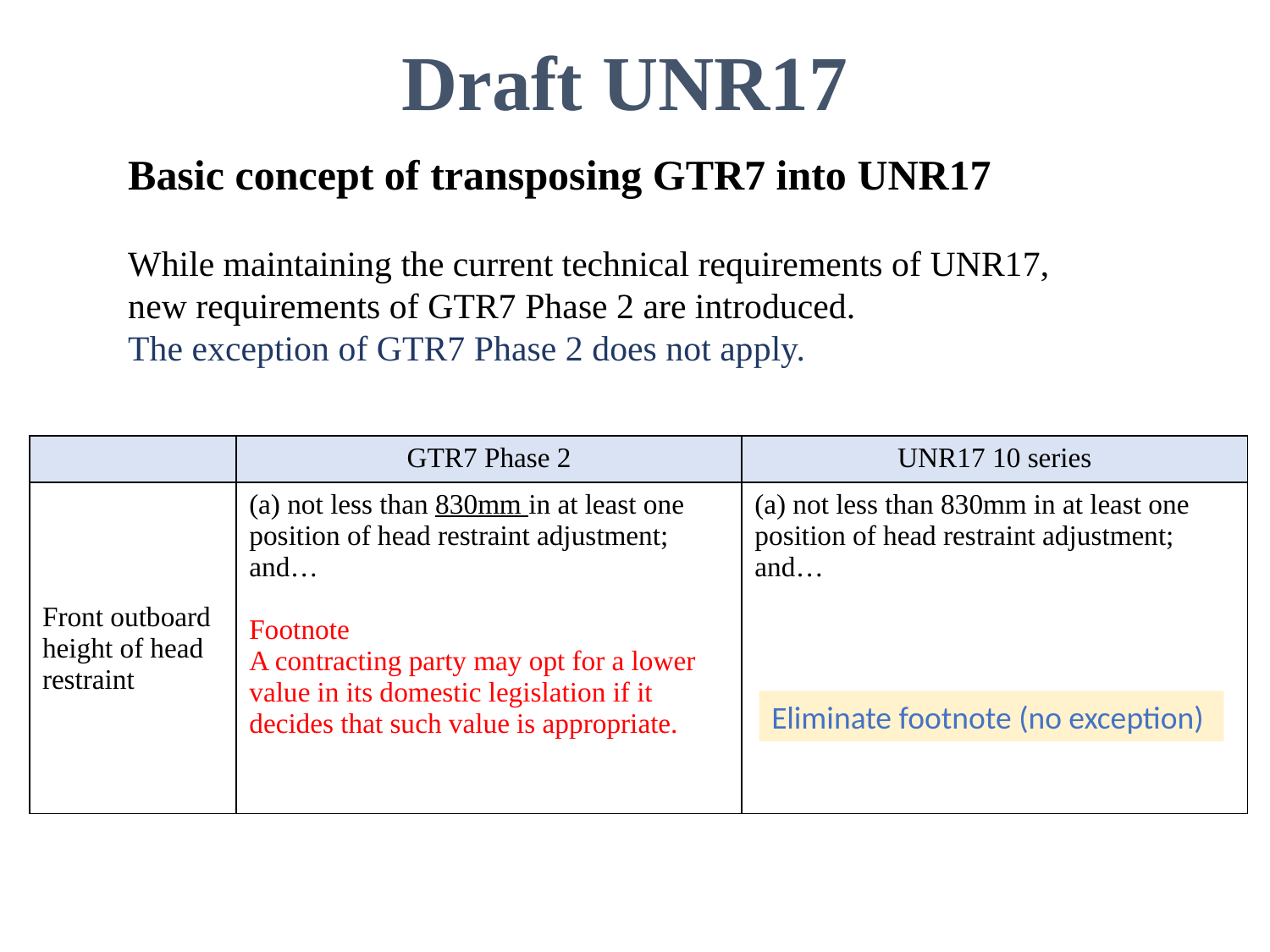

Draft UNR17
Basic concept of transposing GTR7 into UNR17

While maintaining the current technical requirements of UNR17,
new requirements of GTR7 Phase 2 are introduced.
The exception of GTR7 Phase 2 does not apply.
|  | GTR7 Phase 2 | UNR17 10 series |
| --- | --- | --- |
| Front outboard height of head restraint | (a) not less than 830mm in at least one position of head restraint adjustment; and… Footnote A contracting party may opt for a lower value in its domestic legislation if it decides that such value is appropriate. | (a) not less than 830mm in at least one position of head restraint adjustment; and… |
Eliminate footnote (no exception)